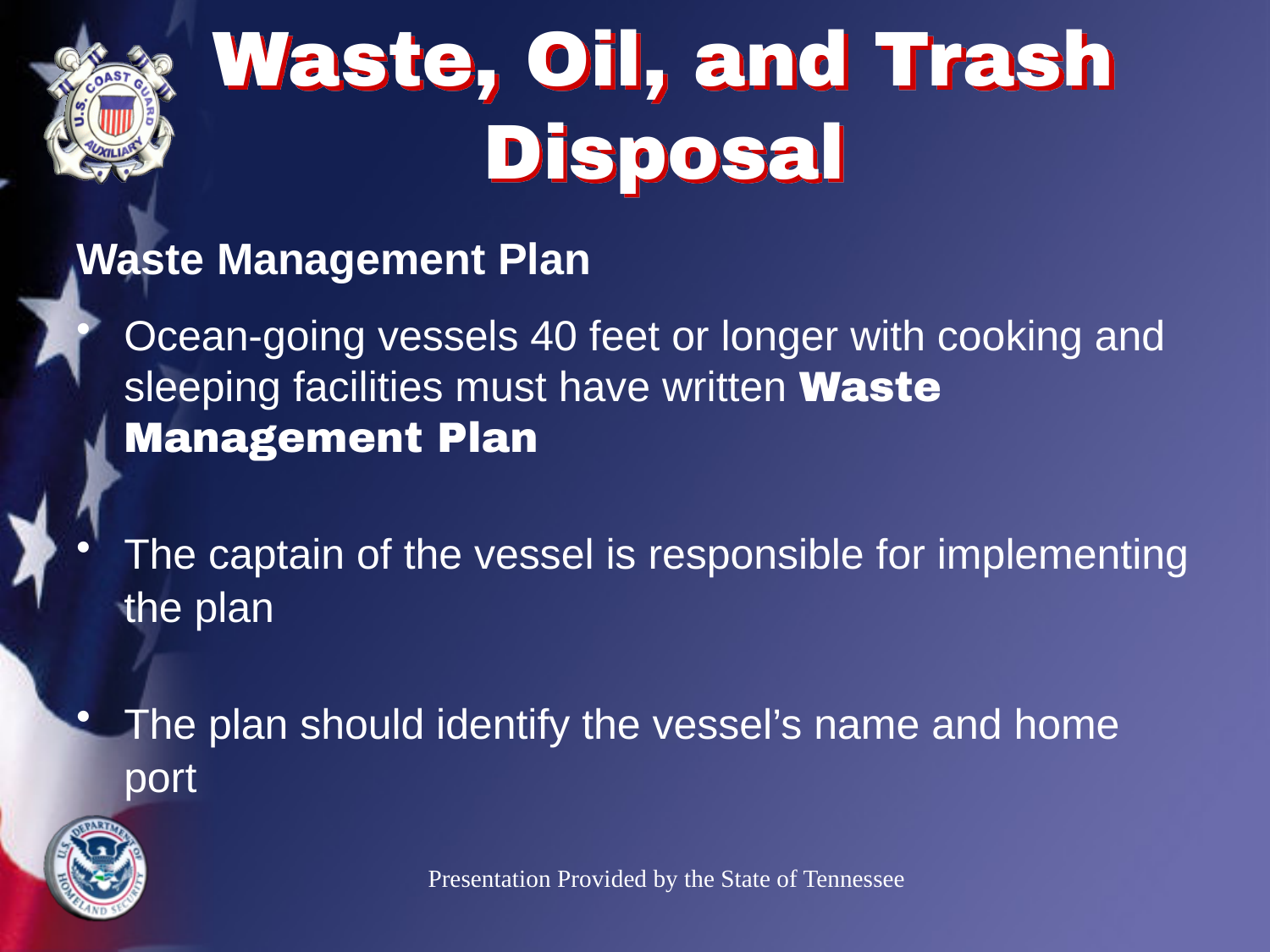

# Waste, Oil, and Trash Disposal
Waste Management Plan
Ocean-going vessels 40 feet or longer with cooking and sleeping facilities must have written Waste Management Plan
The captain of the vessel is responsible for implementing the plan
The plan should identify the vessel’s name and home port
Presentation Provided by the State of Tennessee